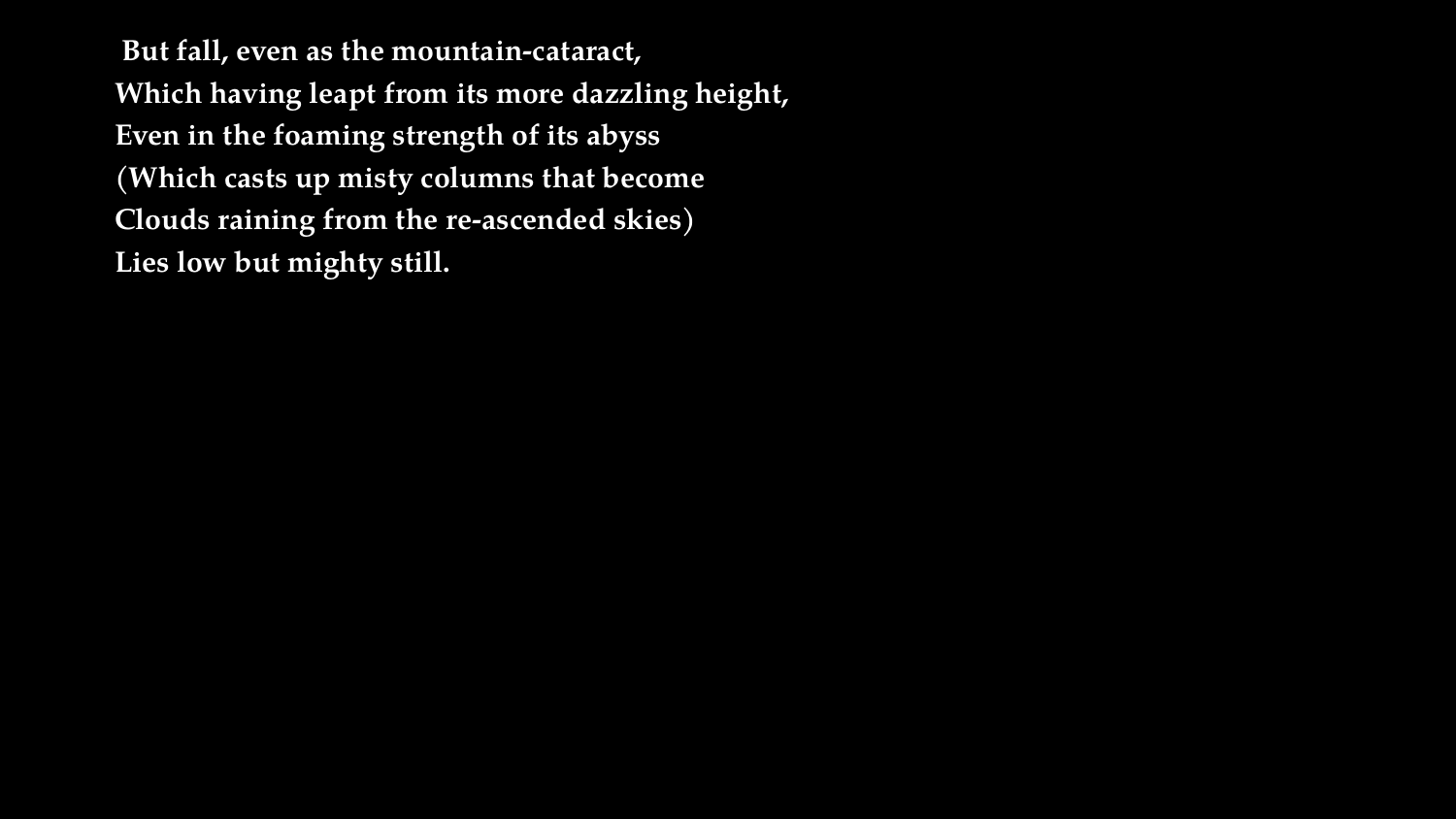

# But fall, even as the mountain-cataract, Which having leapt from its more dazzling height, Even in the foaming strength of its abyss (Which casts up misty columns that become Clouds raining from the re-ascended skies) Lies low but mighty still.